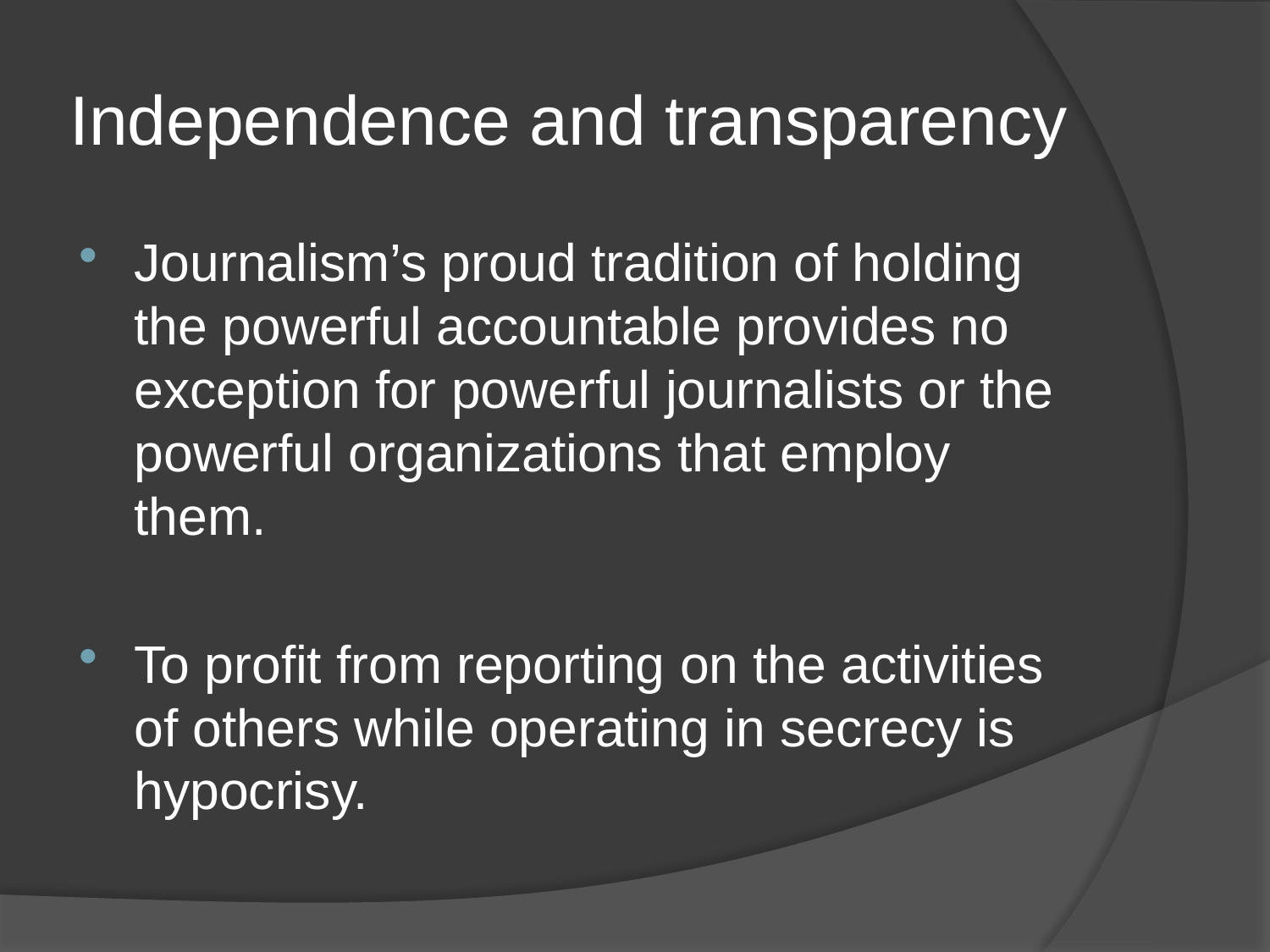

# Independence and transparency
Journalism’s proud tradition of holding the powerful accountable provides no exception for powerful journalists or the powerful organizations that employ them.

To profit from reporting on the activities of others while operating in secrecy is hypocrisy.